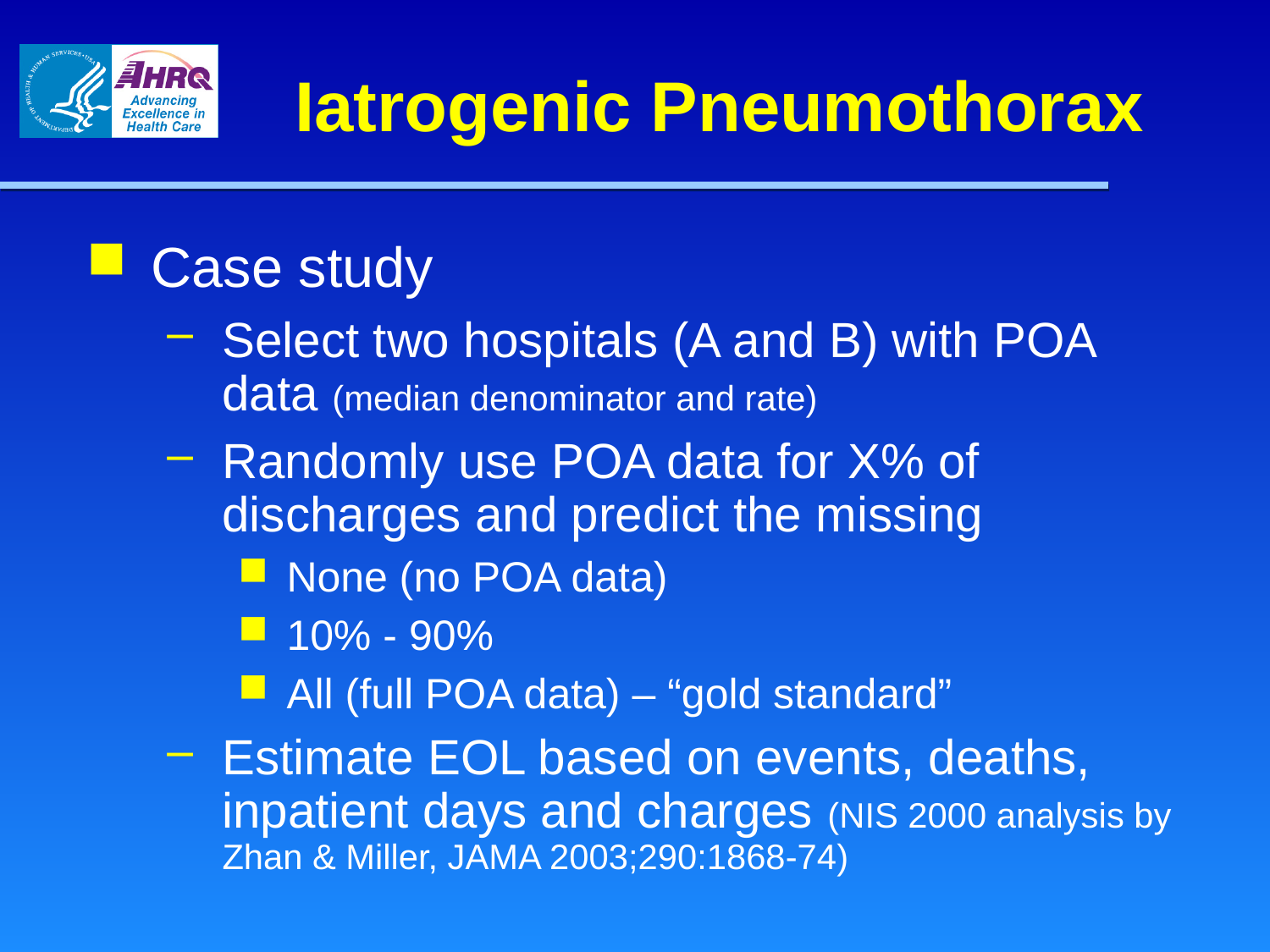

# Iatrogenic Pneumothorax
Case study
Select two hospitals (A and B) with POA data (median denominator and rate)
Randomly use POA data for X% of discharges and predict the missing
None (no POA data)
10% - 90%
All (full POA data) – “gold standard”
Estimate EOL based on events, deaths, inpatient days and charges (NIS 2000 analysis by Zhan & Miller, JAMA 2003;290:1868-74)